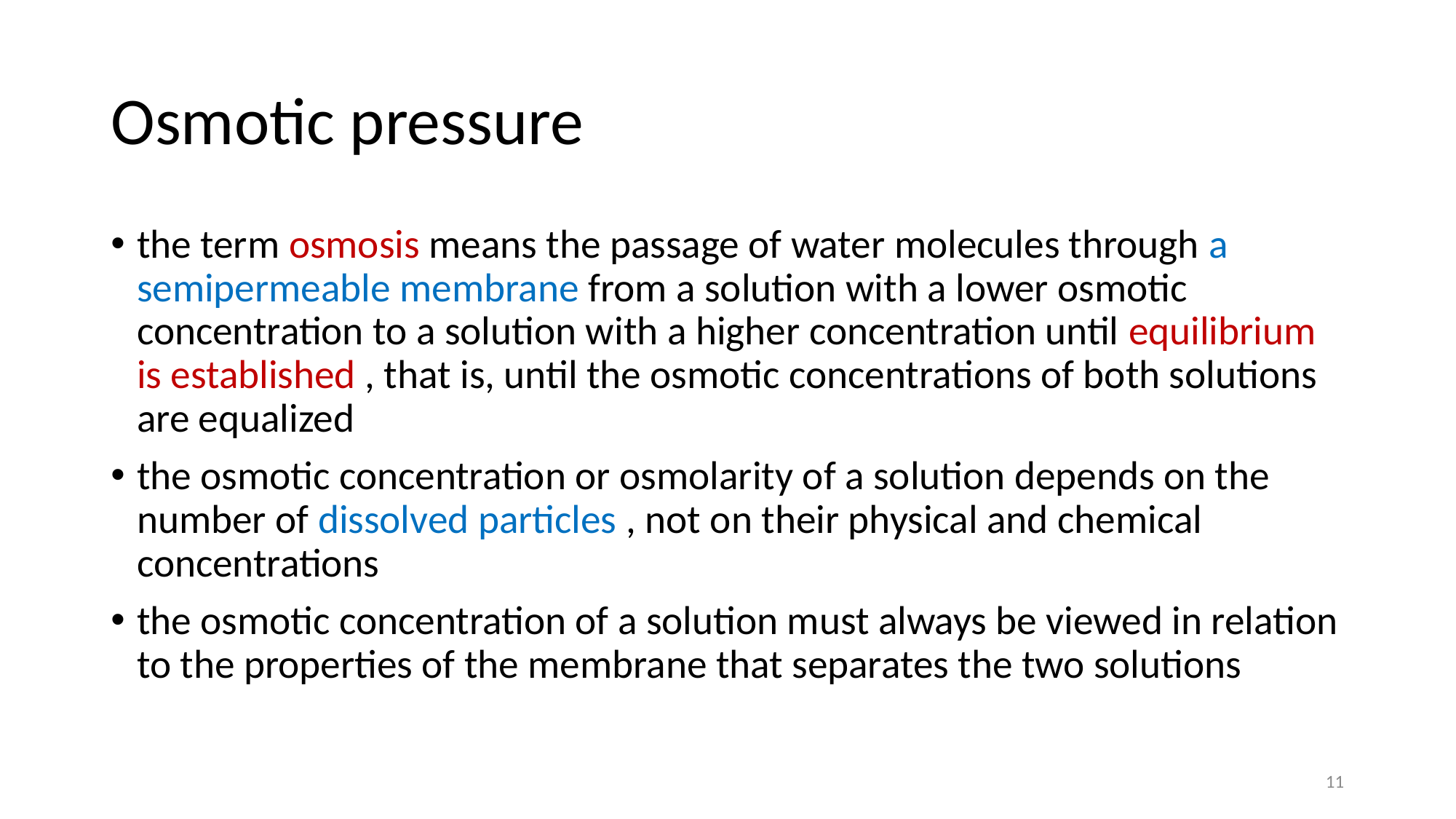

# Osmotic pressure
the term osmosis means the passage of water molecules through a semipermeable membrane from a solution with a lower osmotic concentration to a solution with a higher concentration until equilibrium is established , that is, until the osmotic concentrations of both solutions are equalized
the osmotic concentration or osmolarity of a solution depends on the number of dissolved particles , not on their physical and chemical concentrations
the osmotic concentration of a solution must always be viewed in relation to the properties of the membrane that separates the two solutions
11